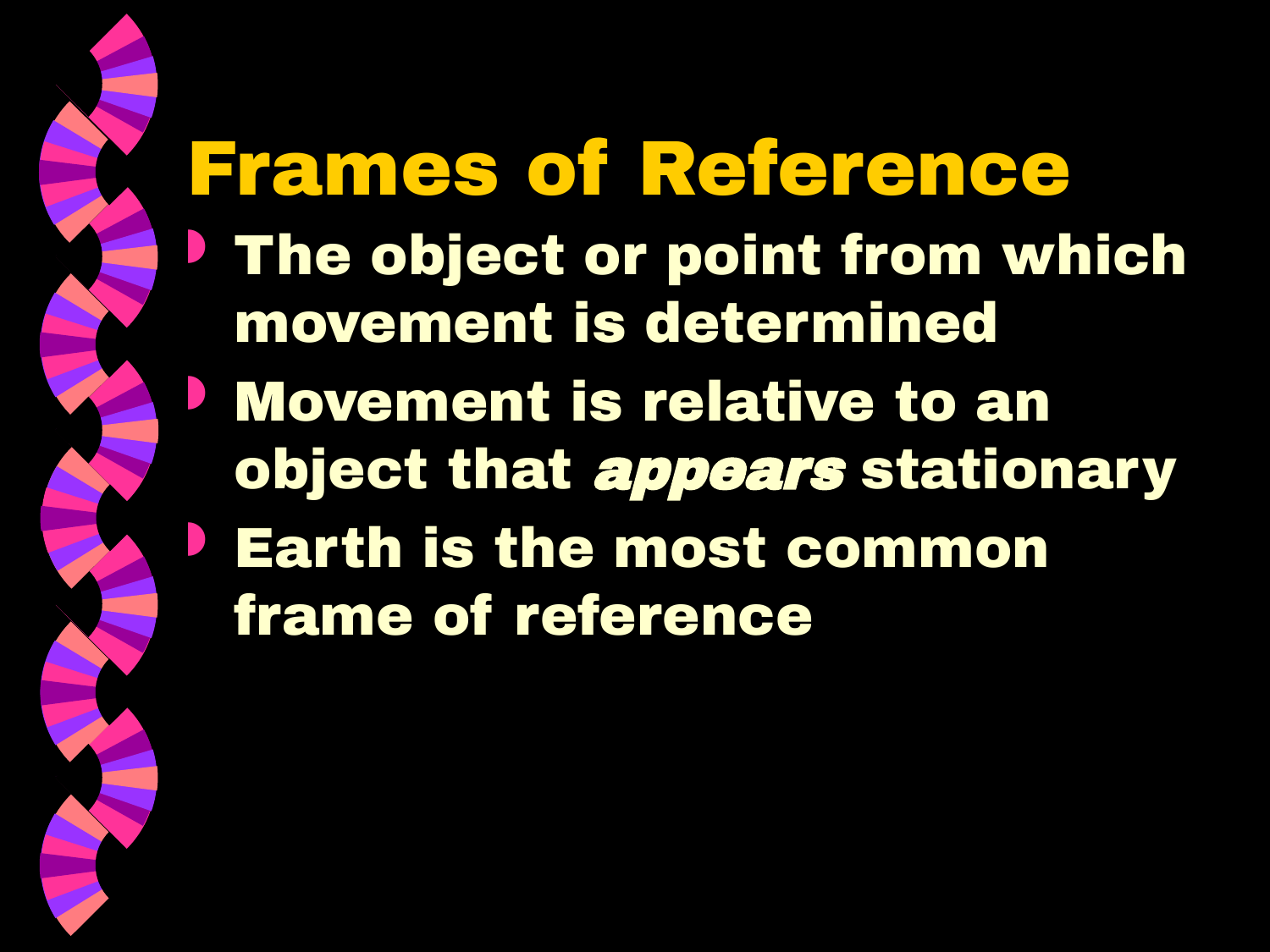

# Frames of Reference
The object or point from which movement is determined
Movement is relative to an object that appears stationary
Earth is the most common frame of reference